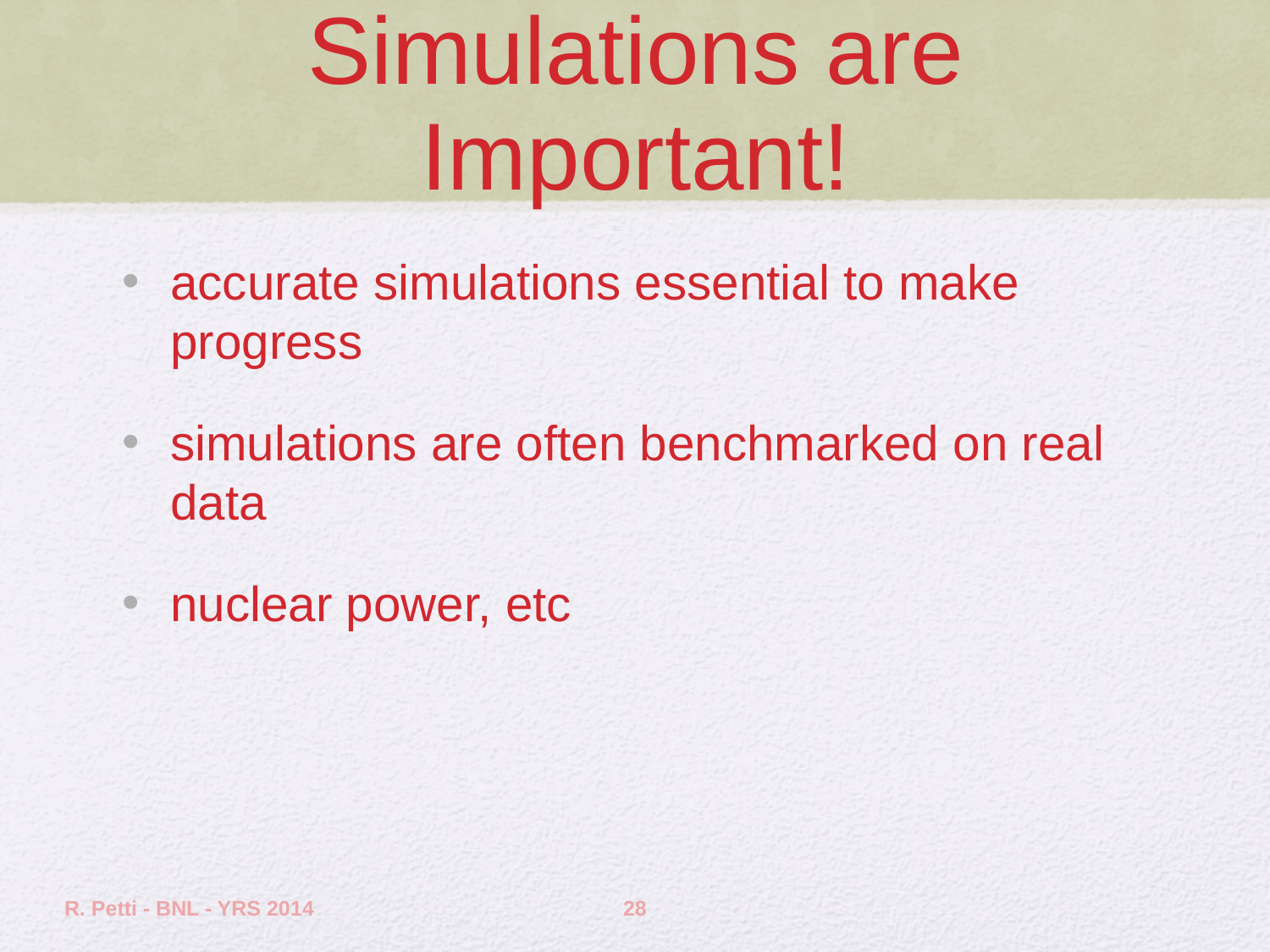

# Simulations are Important!
accurate simulations essential to make progress
simulations are often benchmarked on real data
nuclear power, etc
R. Petti - BNL - YRS 2014
28